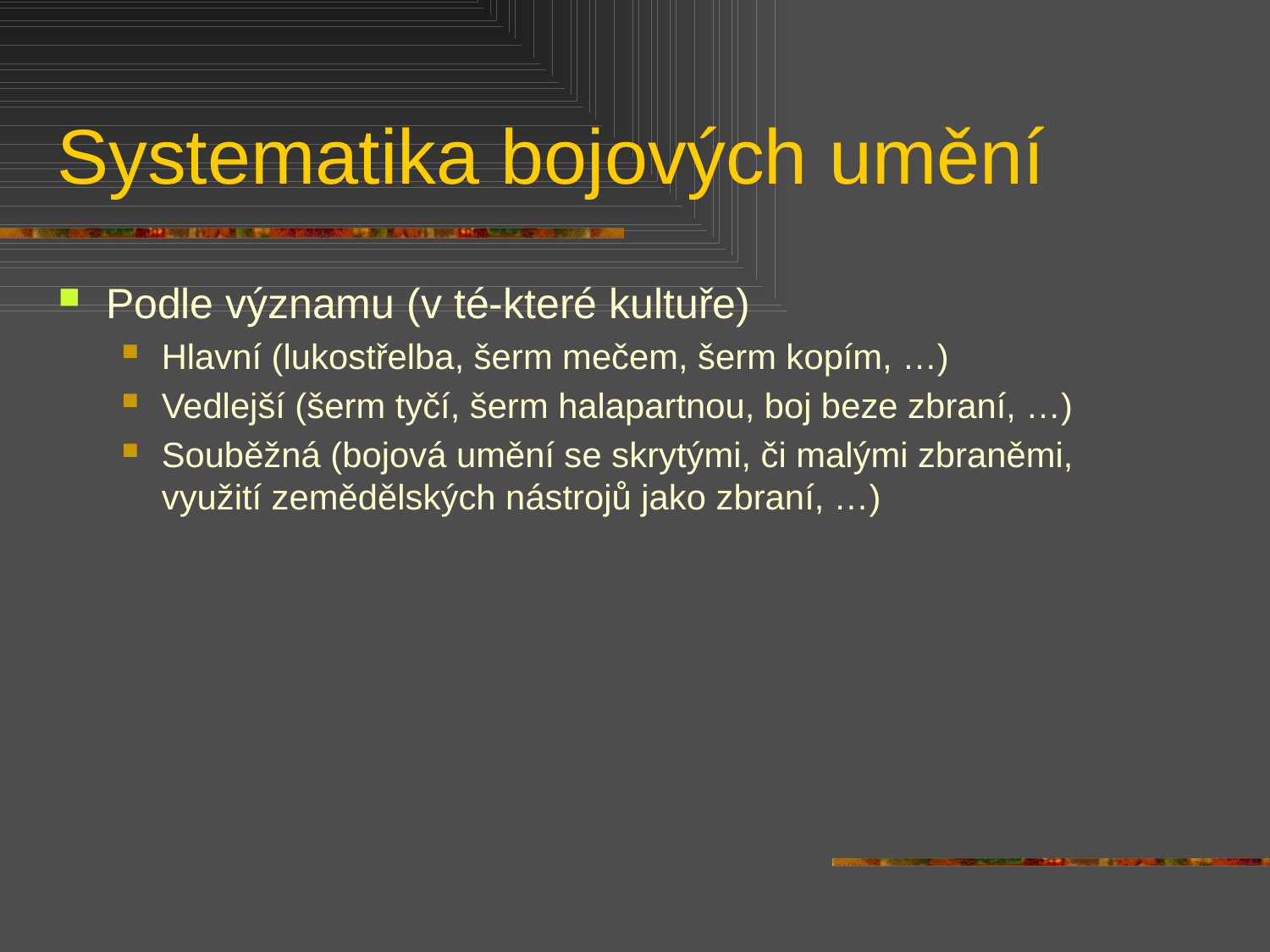

# Systematika bojových umění
Podle významu (v té-které kultuře)
Hlavní (lukostřelba, šerm mečem, šerm kopím, …)
Vedlejší (šerm tyčí, šerm halapartnou, boj beze zbraní, …)
Souběžná (bojová umění se skrytými, či malými zbraněmi, využití zemědělských nástrojů jako zbraní, …)